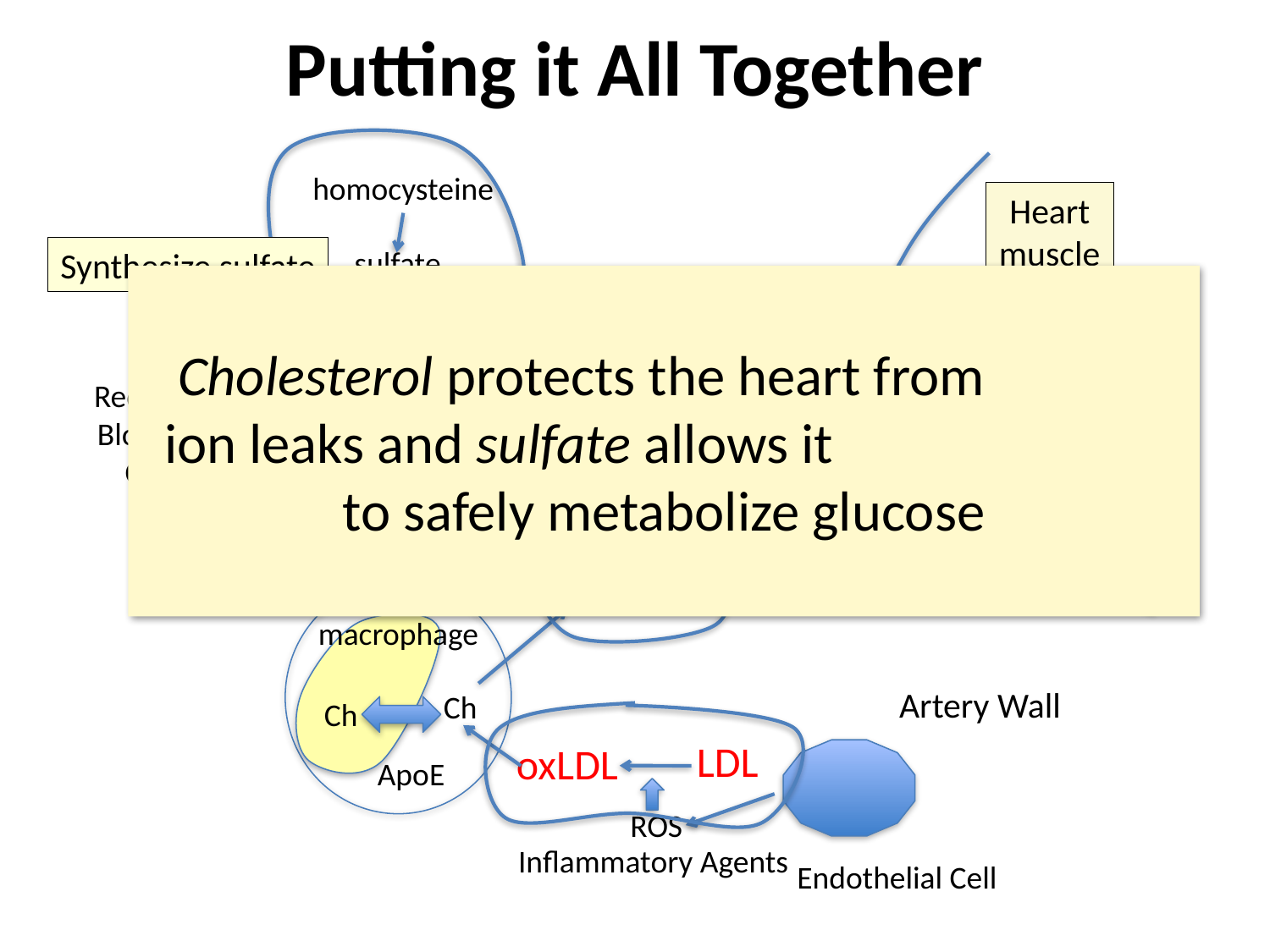

# Putting it All Together

homocysteine
Heart muscle cell
Synthesize sulfate
sulfate

Cholesterol protects the heart from              ion leaks and sulfate allows it                           to safely metabolize glucose

ATP

PAPS
Lipid Raft

Cholesterol Sulfate
Red     Blood Cell
RBC

insulin
Platelet
glucose

HDL-A1
(3)

macrophage
Artery Wall
Ch
Ch

LDL
oxLDL

ApoE

ROS
Inflammatory Agents
Endothelial Cell